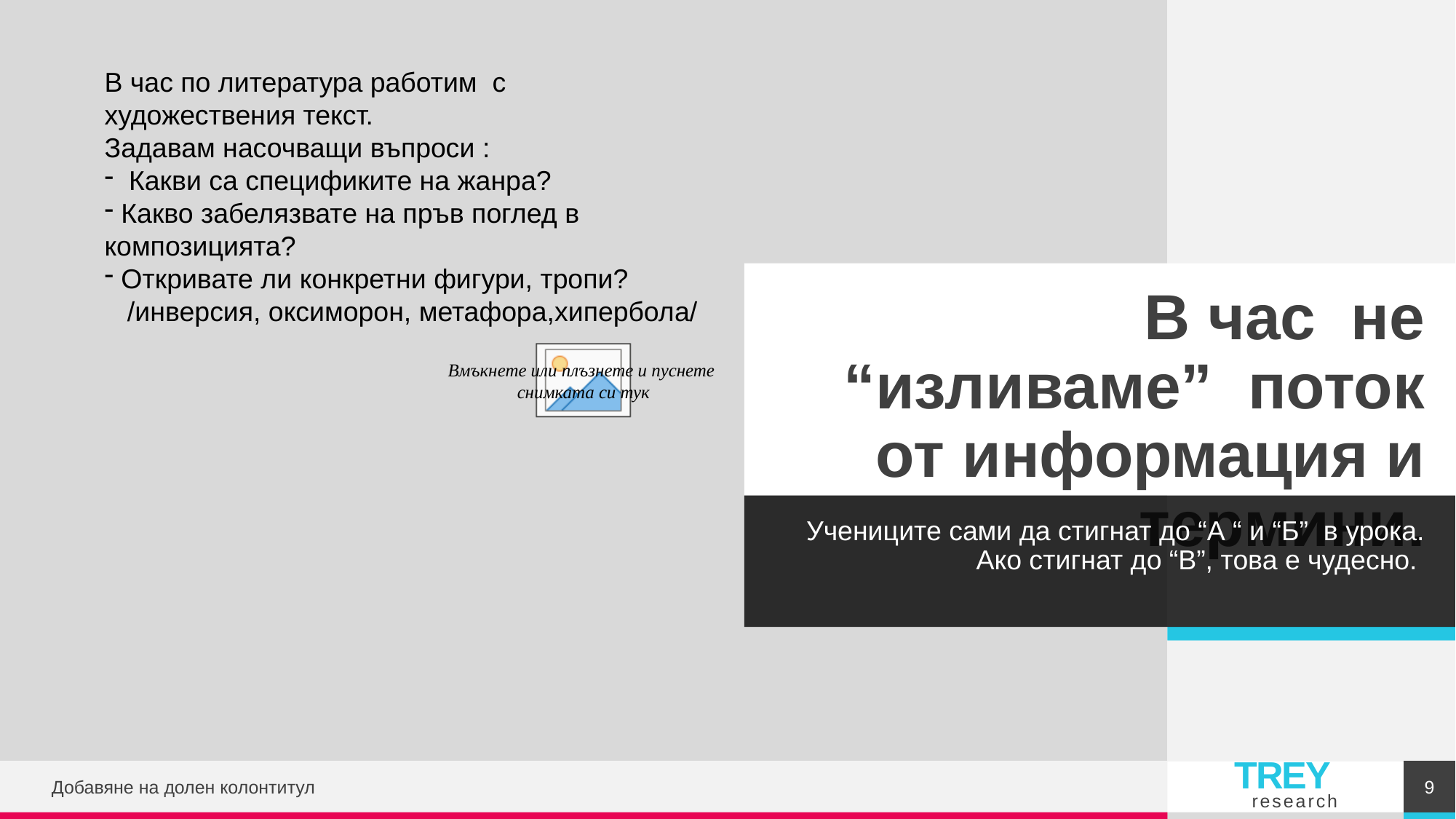

В час по литература работим  с художествения текст.
Задавам насочващи въпроси :
  Какви са спецификите на жанра?
 Какво забелязвате на пръв поглед в композицията?
 Откривате ли конкретни фигури, тропи?
   /инверсия, оксиморон, метафора,хипербола/

# В час  не “изливаме”  поток от информация и термини.
Учениците сами да стигнат до “А “ и “Б”  в урока. Ако стигнат до “В”, това е чудесно.
9
Добавяне на долен колонтитул